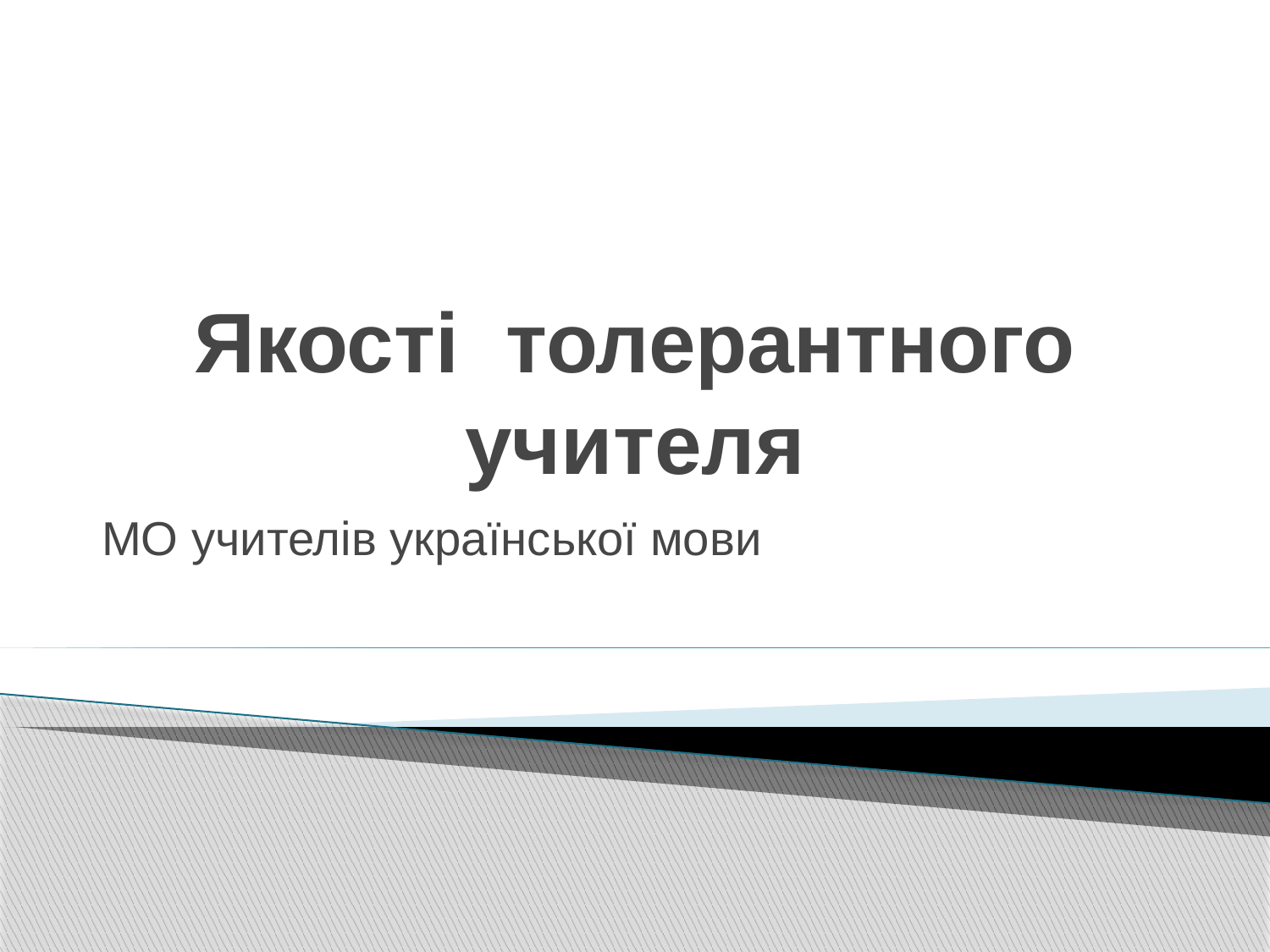

# Якості  толерантного учителя
МО учителів української мови